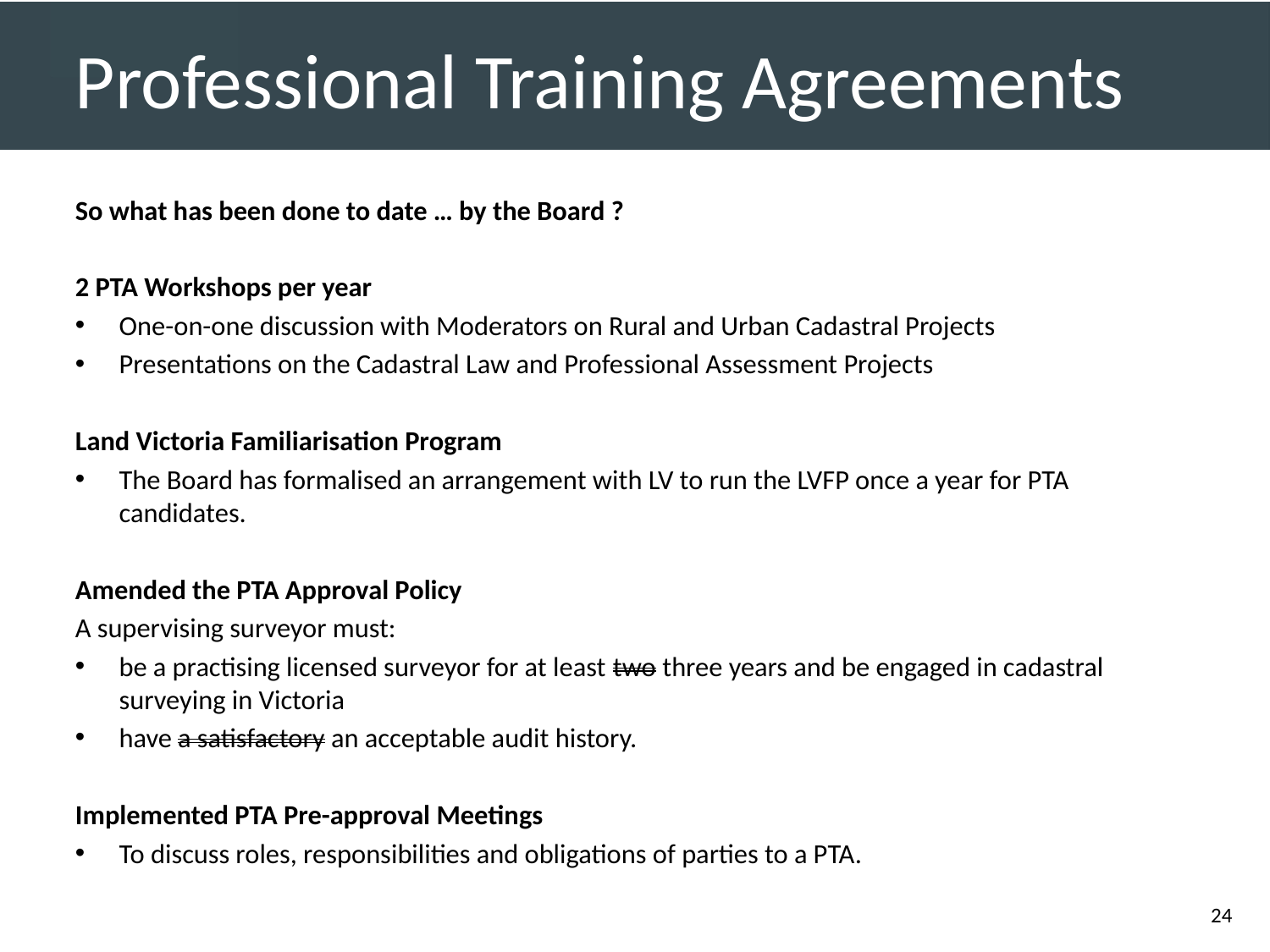

# Professional Training Agreements
So what has been done to date … by the Board ?

2 PTA Workshops per year
One-on-one discussion with Moderators on Rural and Urban Cadastral Projects
Presentations on the Cadastral Law and Professional Assessment Projects

Land Victoria Familiarisation Program
The Board has formalised an arrangement with LV to run the LVFP once a year for PTA candidates.

Amended the PTA Approval Policy
A supervising surveyor must:
be a practising licensed surveyor for at least two three years and be engaged in cadastral surveying in Victoria
have a satisfactory an acceptable audit history.

Implemented PTA Pre-approval Meetings
To discuss roles, responsibilities and obligations of parties to a PTA.

24